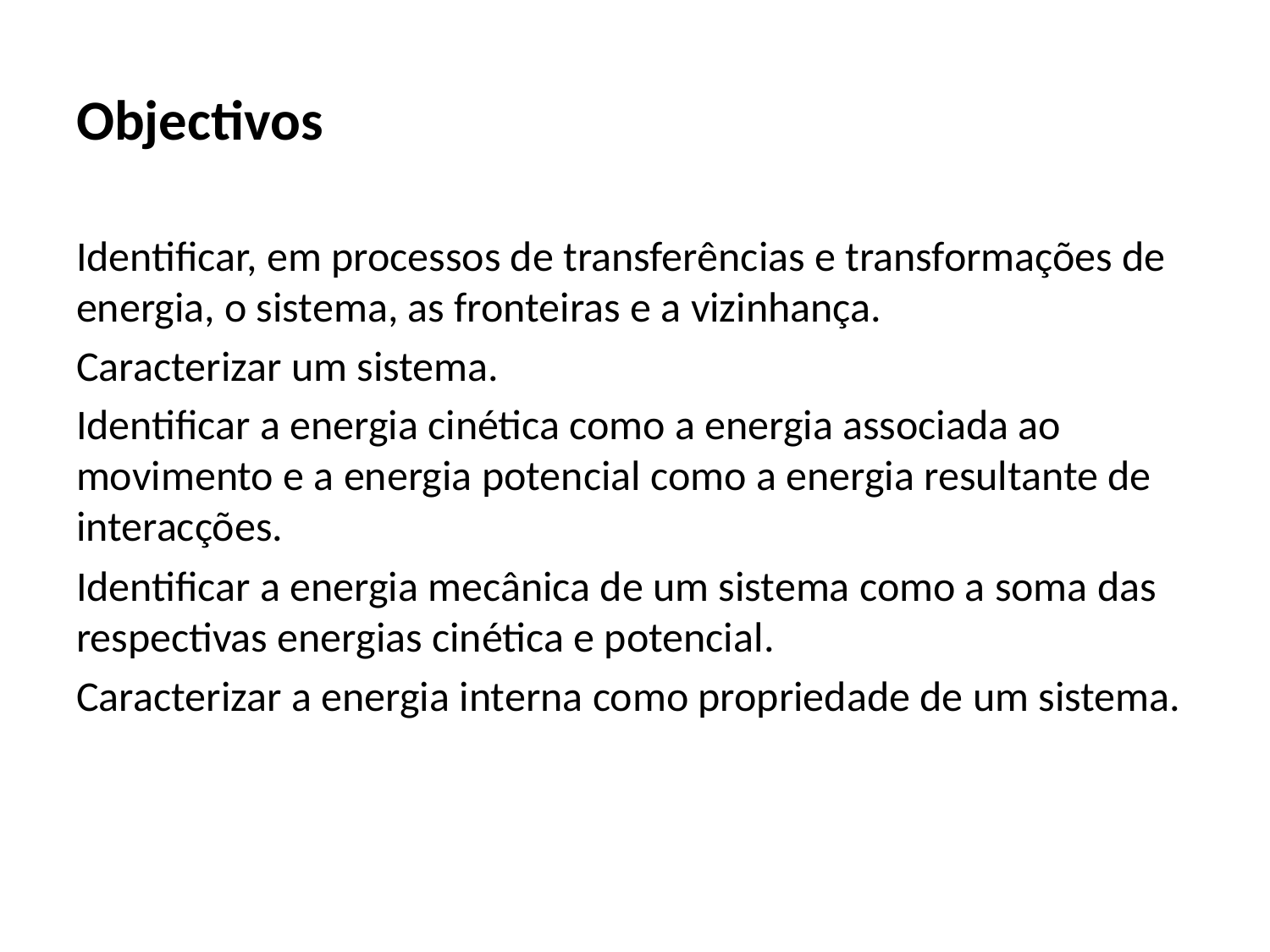

# Objectivos
Identificar, em processos de transferências e transformações de energia, o sistema, as fronteiras e a vizinhança.
Caracterizar um sistema.
Identificar a energia cinética como a energia associada ao movimento e a energia potencial como a energia resultante de interacções.
Identificar a energia mecânica de um sistema como a soma das respectivas energias cinética e potencial.
Caracterizar a energia interna como propriedade de um sistema.